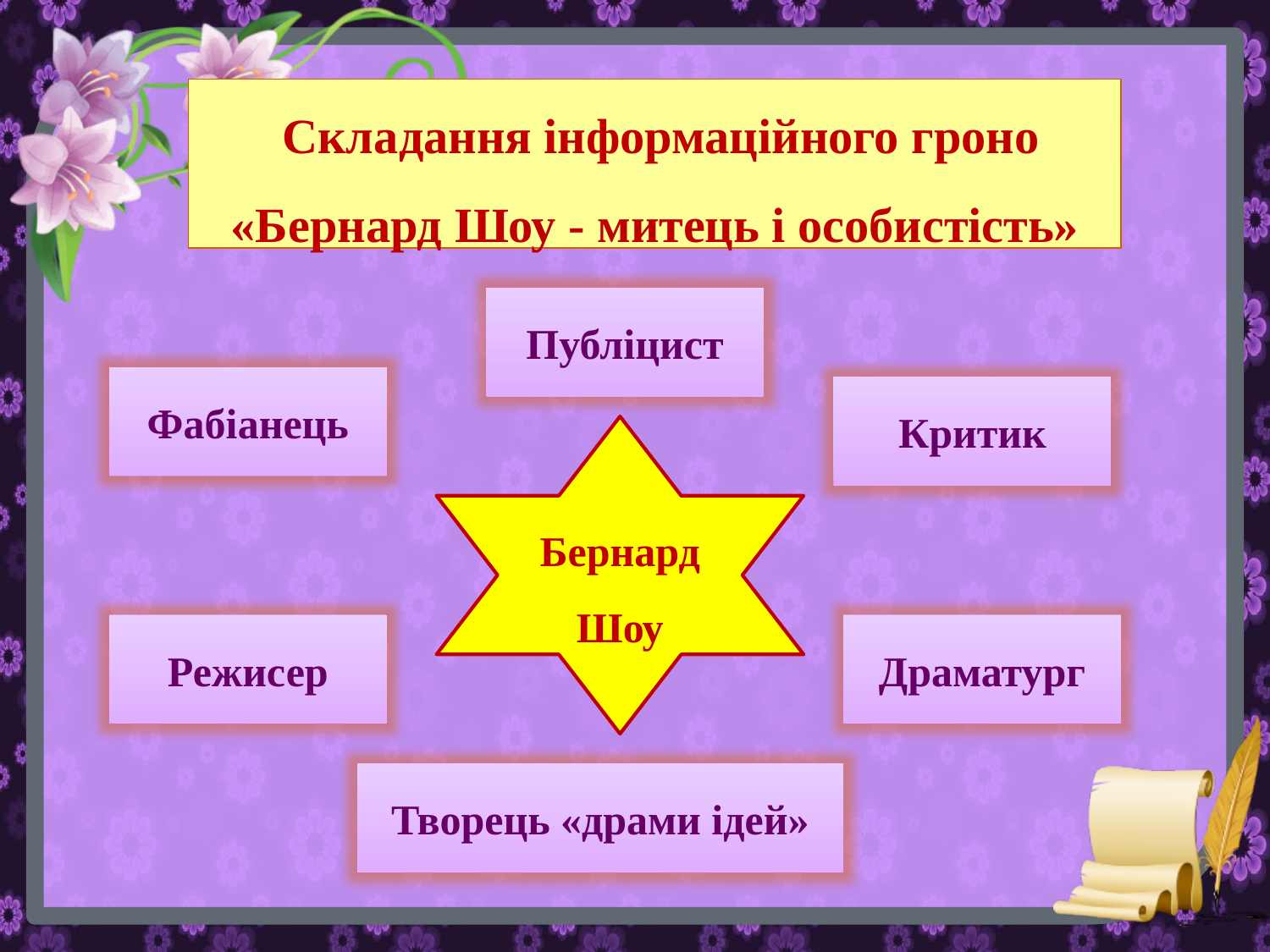

# Складання інформаційного гроно «Бернард Шоу - митець і особистість»
Публіцист
Фабіанець
Критик
Бернард Шоу
Режисер
Драматург
Творець «драми ідей»